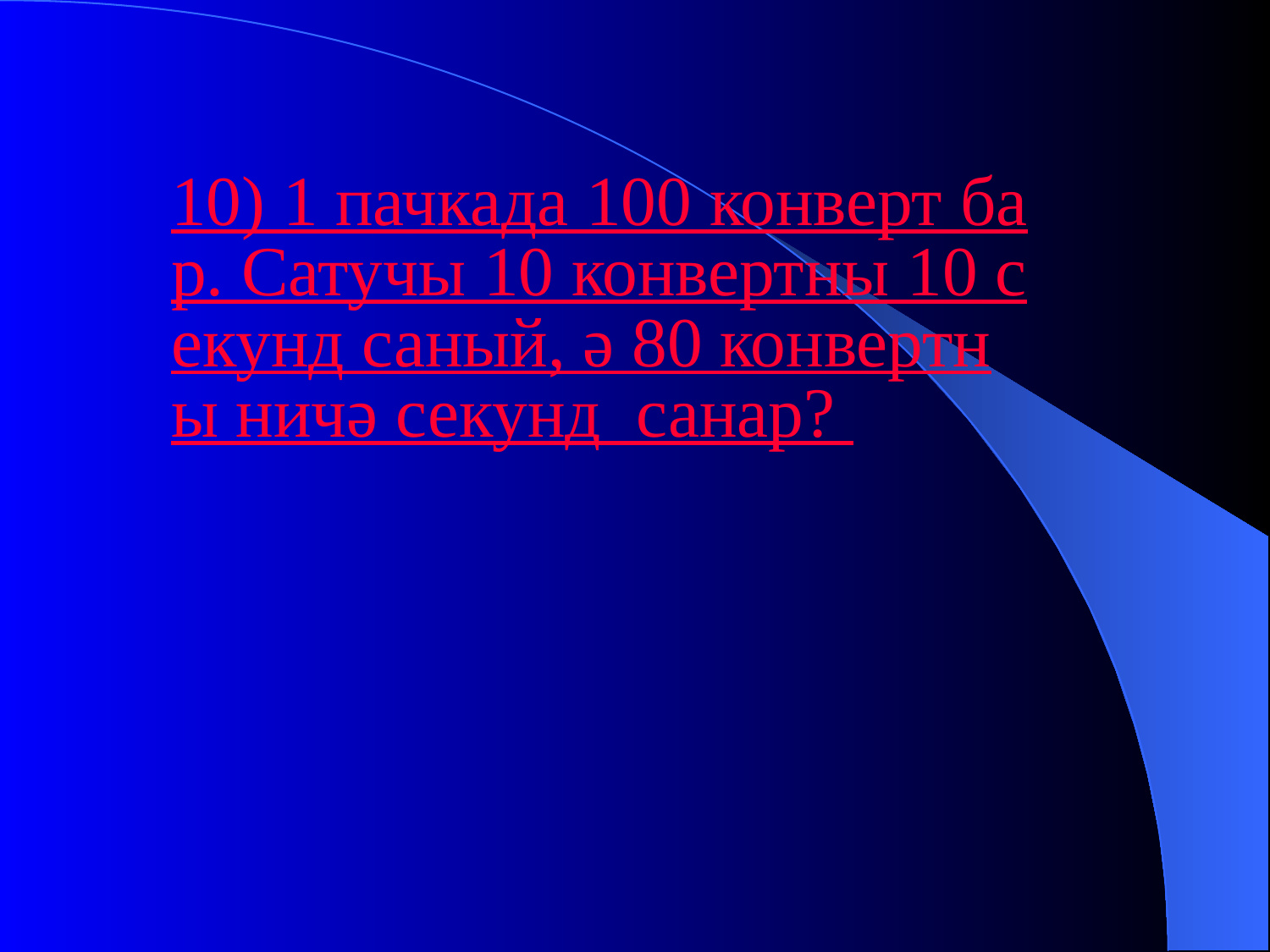

10) 1 пачкада 100 конверт бар. Сатучы 10 конвертны 10 секунд саный, ә 80 конвертны ничә секунд  санар?